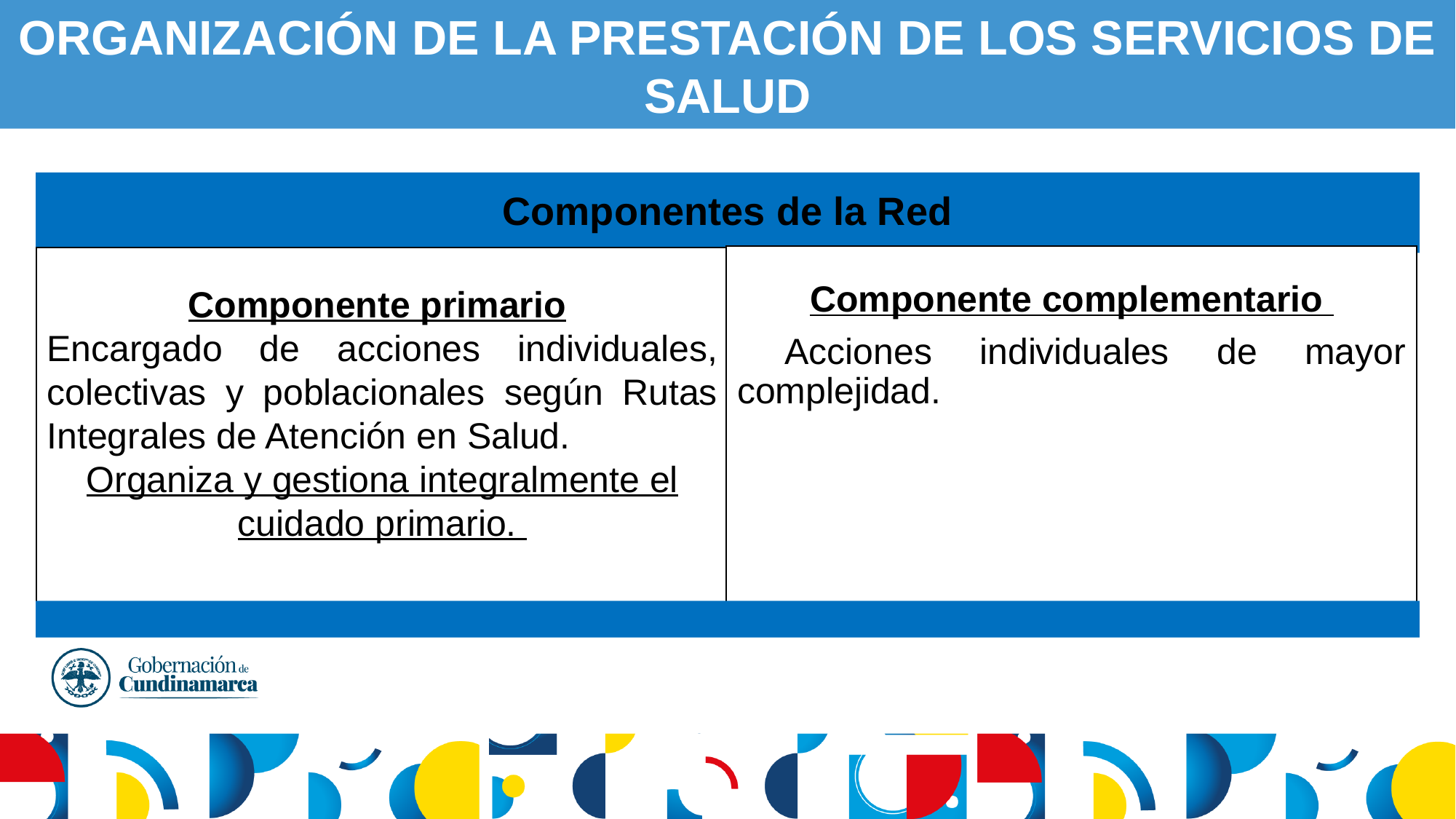

ORGANIZACIÓN DE LA PRESTACIÓN DE LOS SERVICIOS DE SALUD
Componentes de la Red
Componente primario
Encargado de acciones individuales, colectivas y poblacionales según Rutas Integrales de Atención en Salud.
Organiza y gestiona integralmente el cuidado primario.

Componente complementario
 Acciones individuales de mayor complejidad.